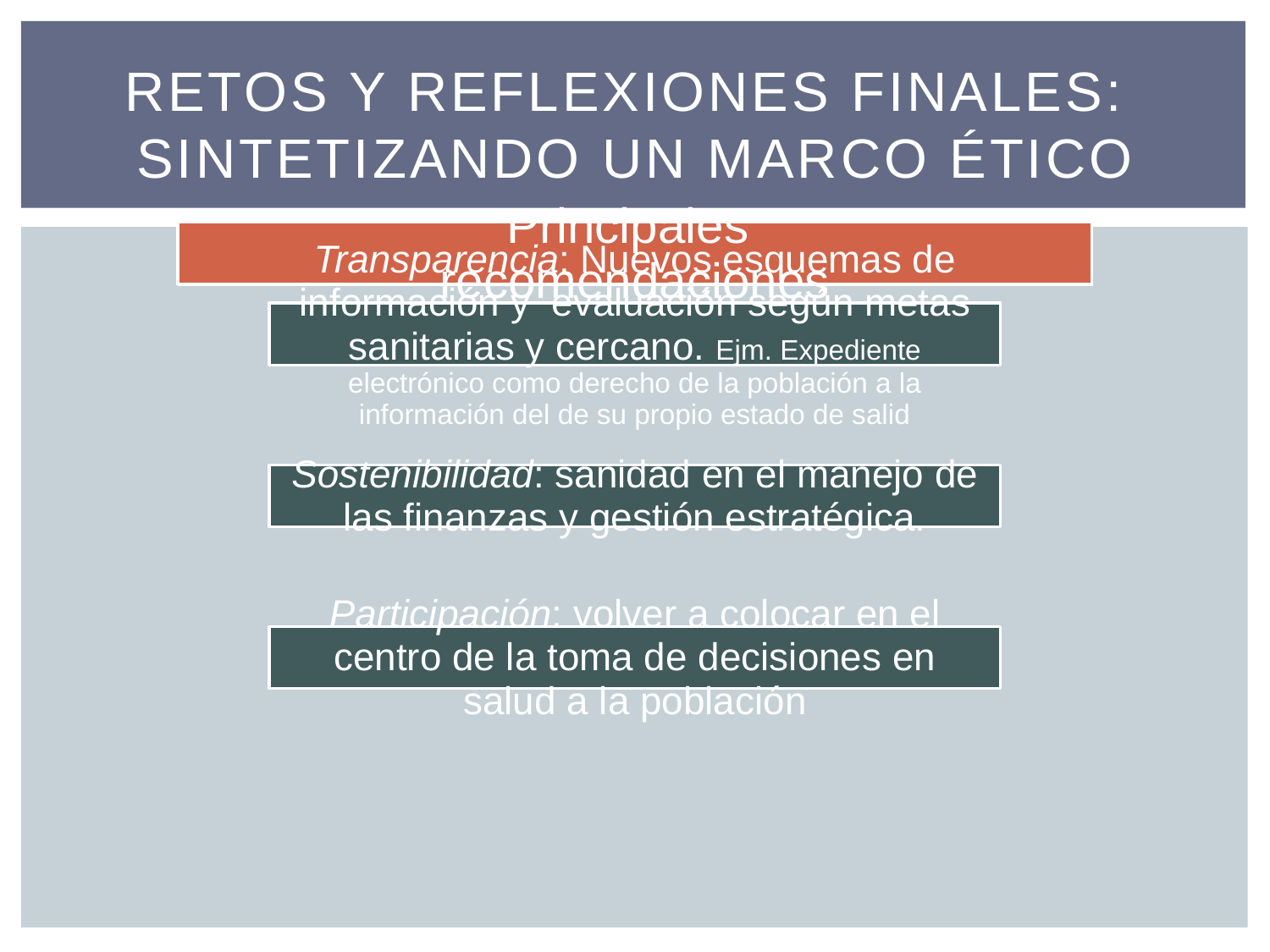

# Retos y reflexiones finales:  sintetizando un marco ético
Principales
recomendaciones
Participación: volver a colocar en el centro de la toma de decisiones en salud a la población
Sostenibilidad: sanidad en el manejo de las finanzas y gestión estratégica.